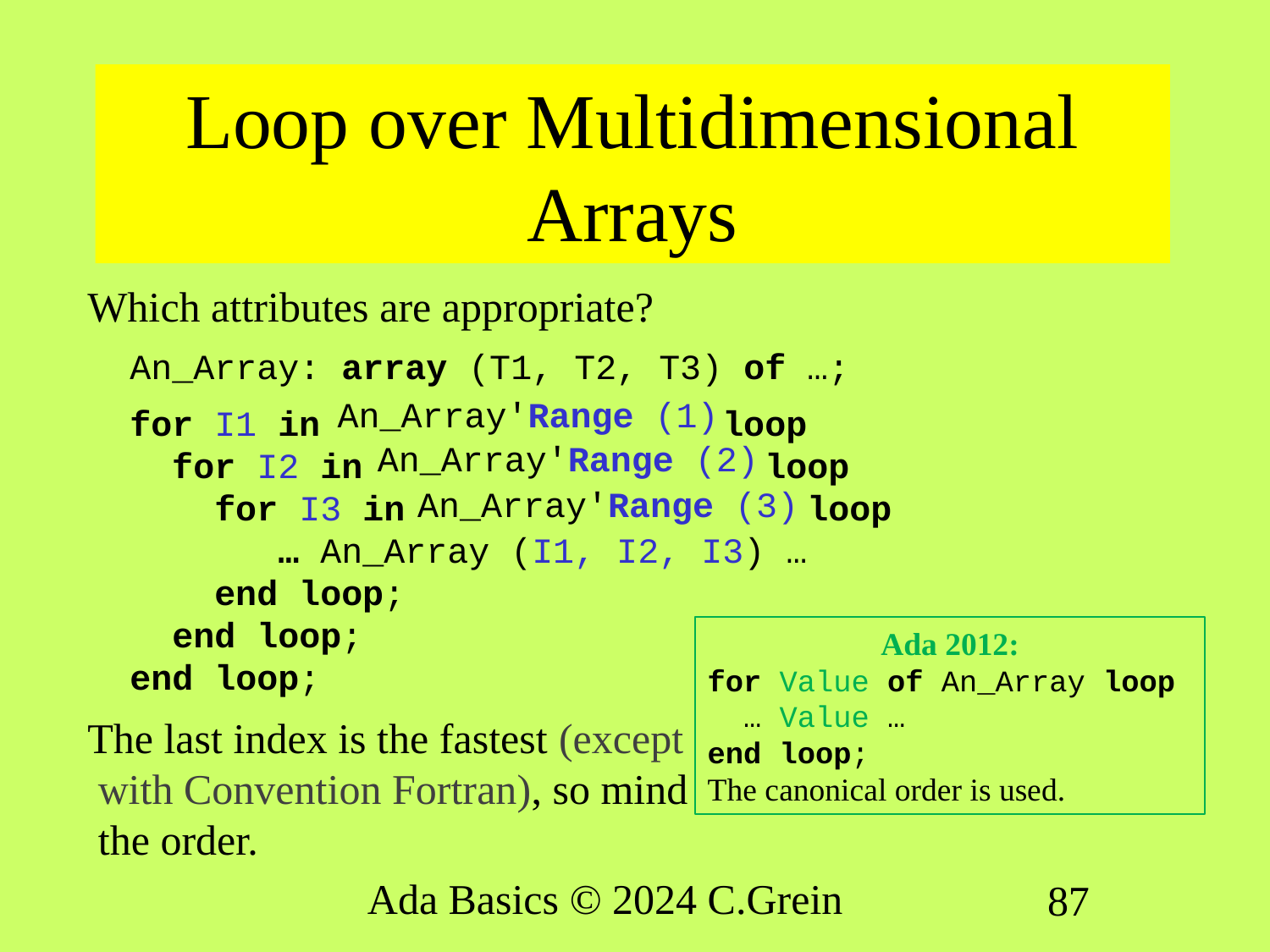

# Loop over Multidimensional Arrays
Which attributes are appropriate?
  An_Array: array (T1, T2, T3) of …;
  for I1 in                   loop
    for I2 in                   loop
      for I3 in                   loop
         … An_Array (I1, I2, I3) …
      end loop;
    end loop;
  end loop;
The last index is the fastest (except
 with Convention Fortran), so mind
 the order.
An_Array'Range (1)
An_Array'Range (2)
An_Array'Range (3)
Ada 2012:
for Value of An_Array loop
  … Value …
end loop;
The canonical order is used.
Ada Basics © 2024 C.Grein
87